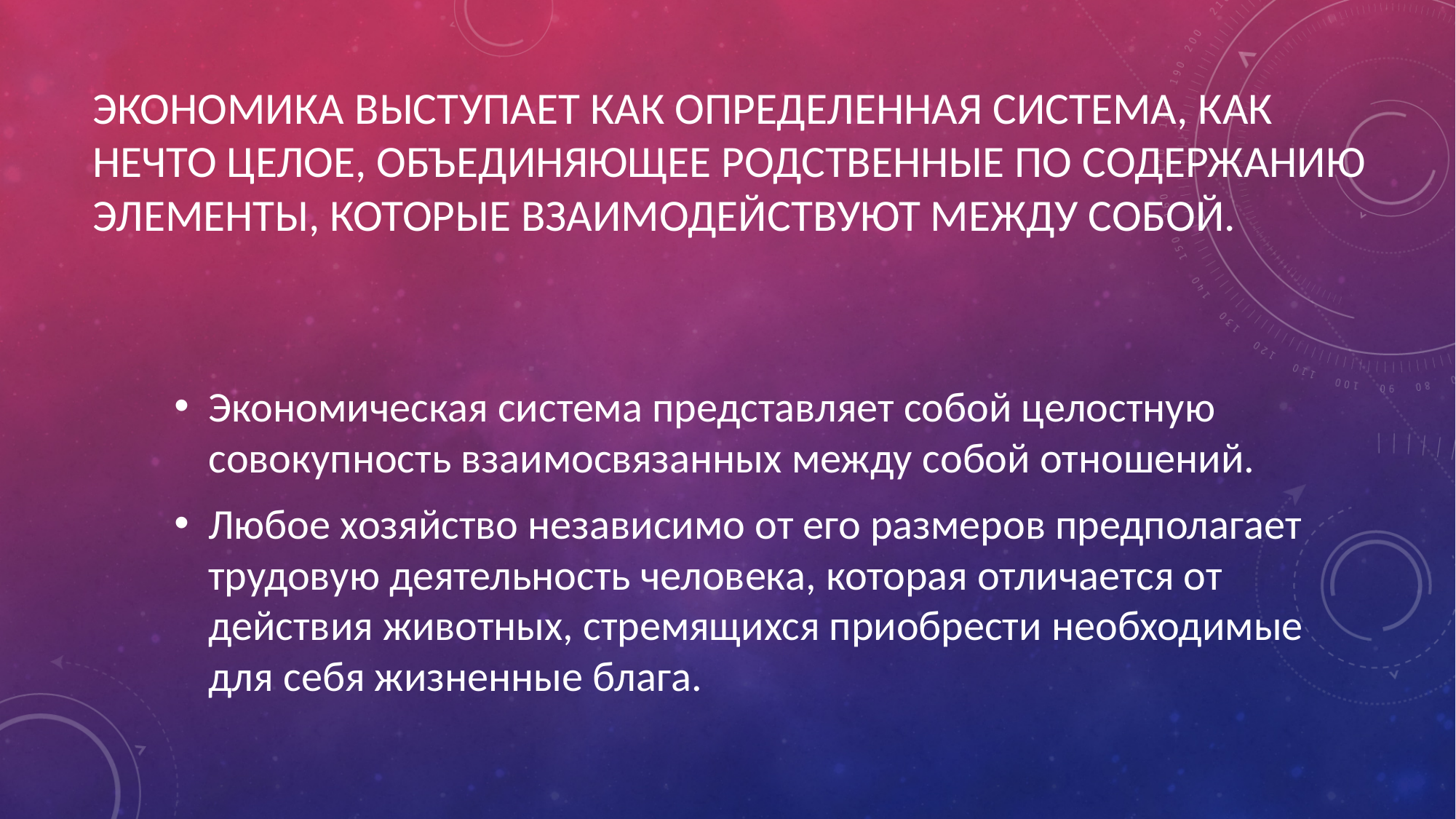

# Экономика выступает как определенная система, как нечто целое, объединяющее родственные по содержанию элементы, которые взаимодействуют между собой.
Экономическая система представляет собой целостную совокупность взаимосвязанных между собой отношений.
Любое хозяйство независимо от его размеров предполагает трудовую деятельность человека, которая отличается от действия животных, стремящихся приобрести необходимые для себя жизненные блага.